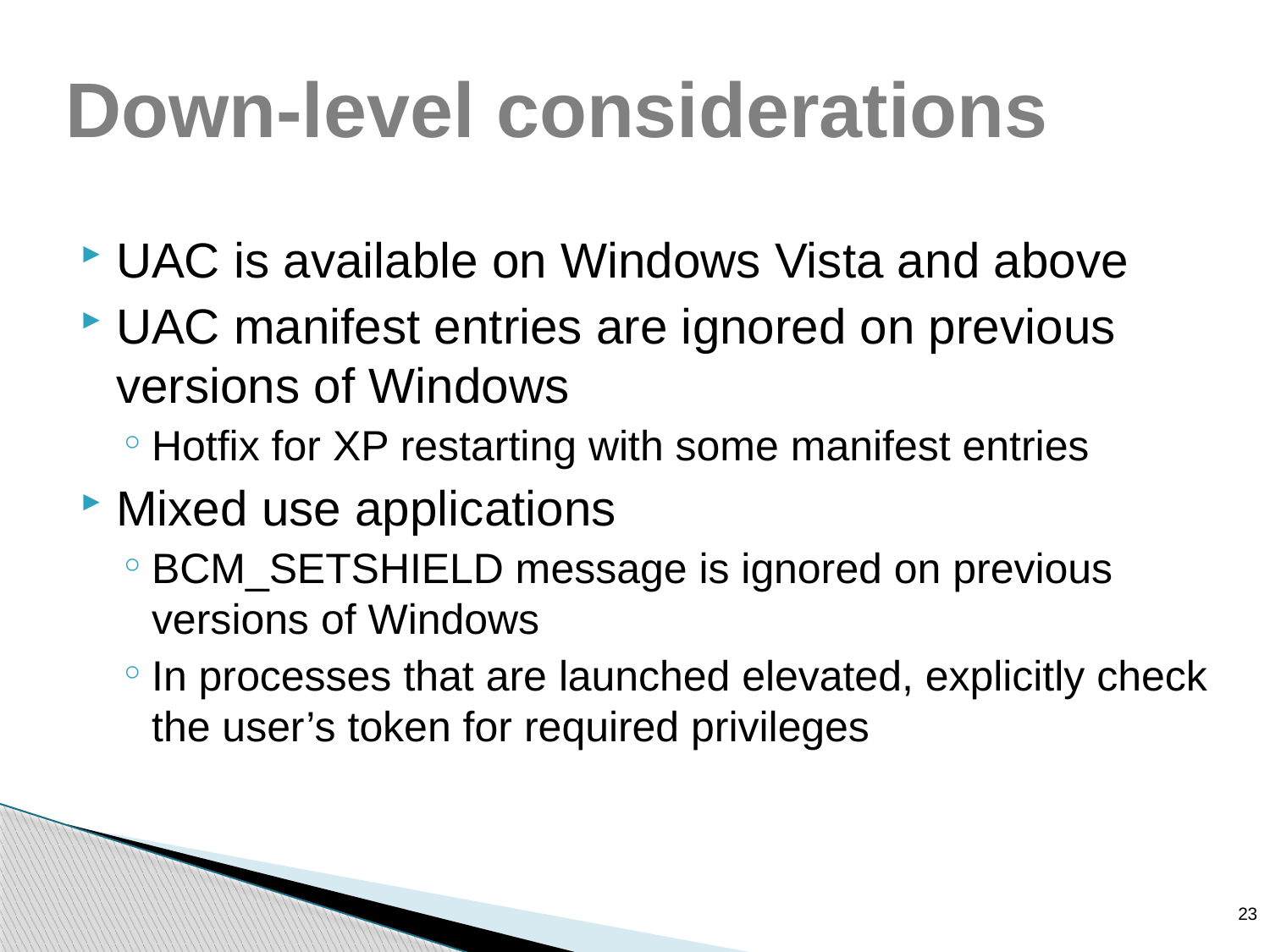

# Down-level considerations
UAC is available on Windows Vista and above
UAC manifest entries are ignored on previous versions of Windows
Hotfix for XP restarting with some manifest entries
Mixed use applications
BCM_SETSHIELD message is ignored on previous versions of Windows
In processes that are launched elevated, explicitly check the user’s token for required privileges
23